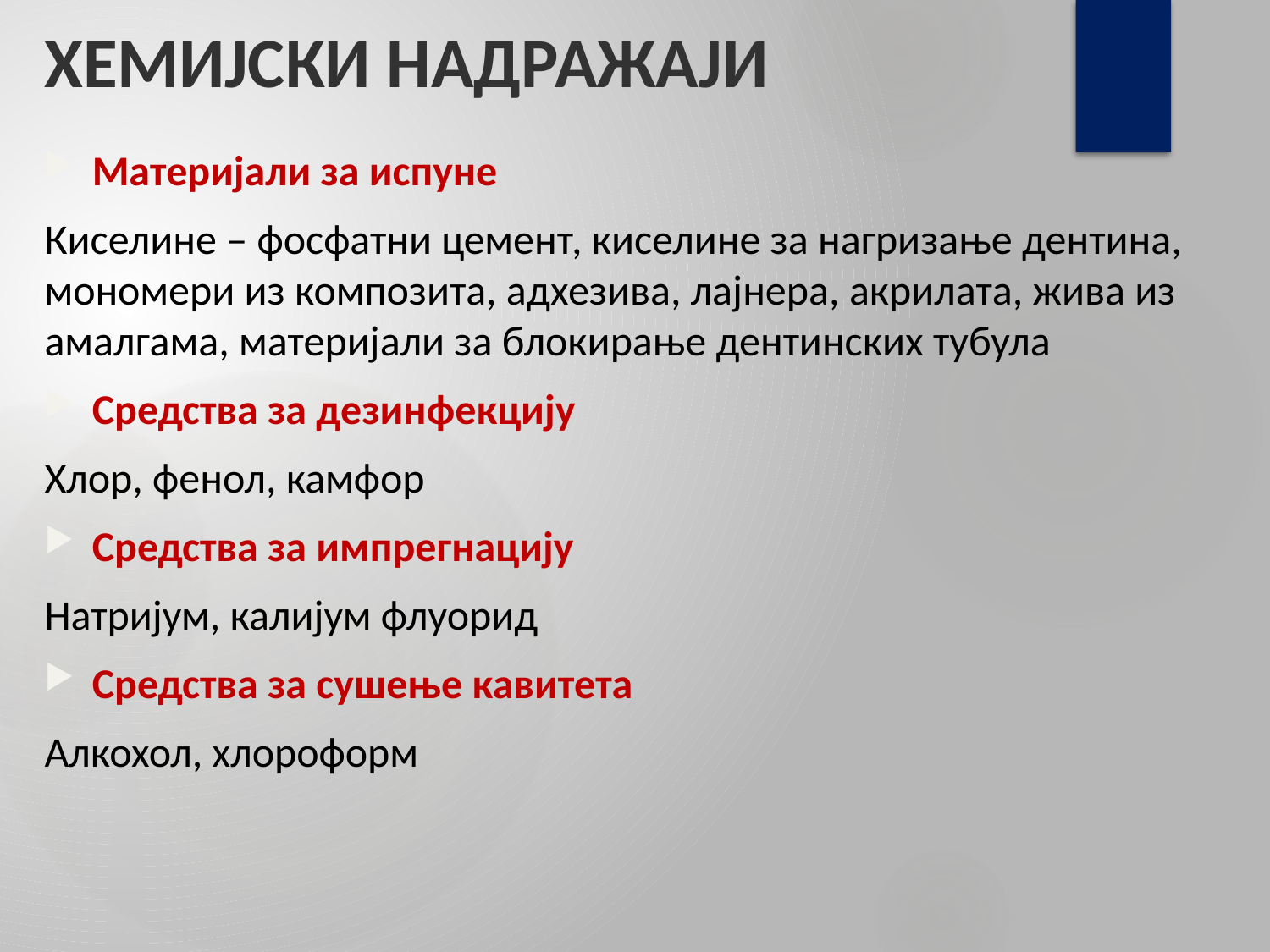

# ХЕМИЈСКИ НАДРАЖАЈИ
Материјали за испуне
Киселине – фосфатни цемент, киселине за нагризање дентина, мономери из композита, адхезива, лајнера, акрилата, жива из амалгама, материјали за блокирање дентинских тубула
Средства за дезинфекцију
Хлор, фенол, камфор
Средства за импрегнацију
Натријум, калијум флуорид
Средства за сушење кавитета
Алкохол, хлороформ